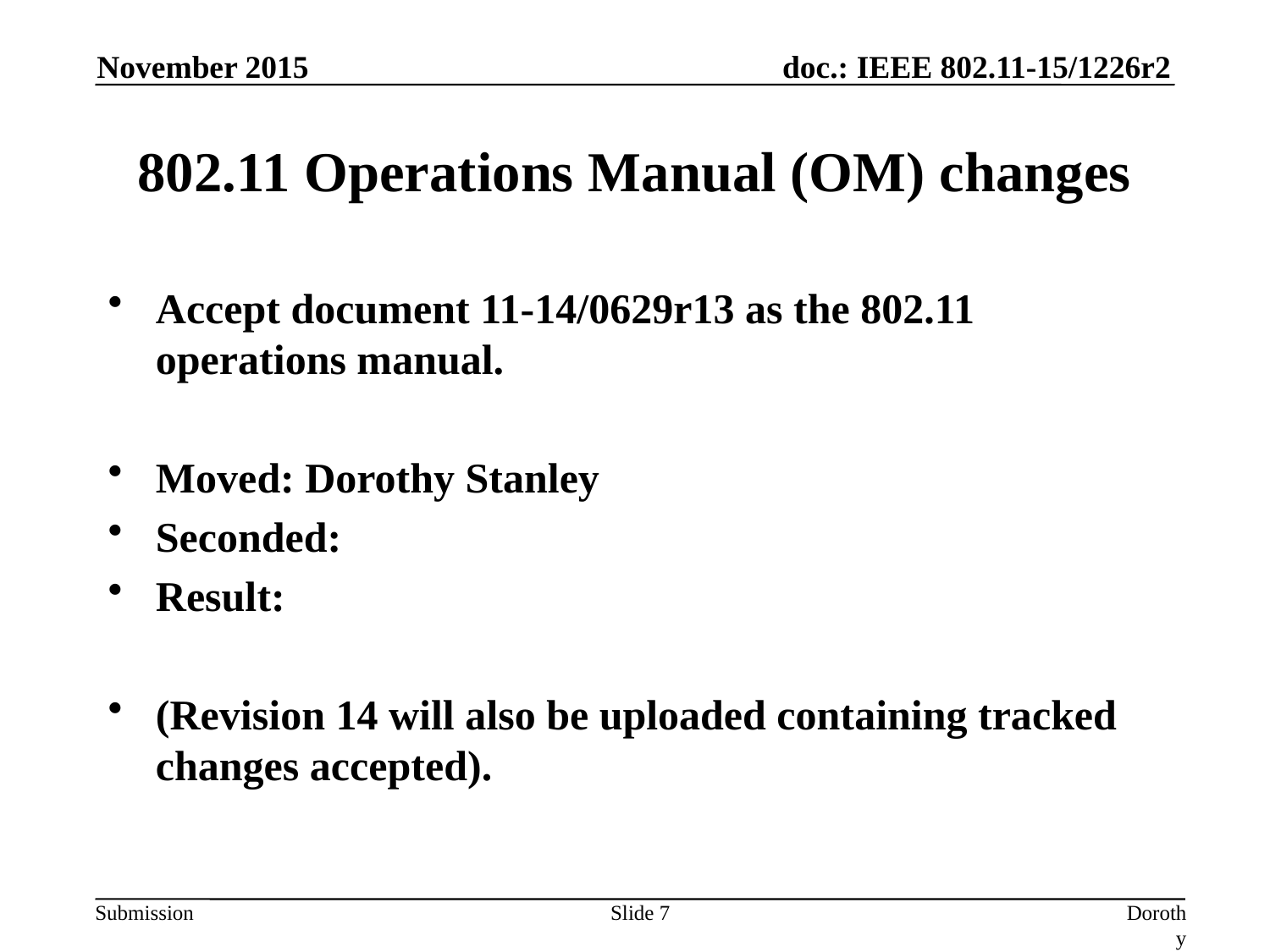

November 2015
# 802.11 Operations Manual (OM) changes
Accept document 11-14/0629r13 as the 802.11 operations manual.

Moved: Dorothy Stanley
Seconded:
Result:

(Revision 14 will also be uploaded containing tracked changes accepted).
Slide 7
Dorothy Stanley, HPE-Aruba